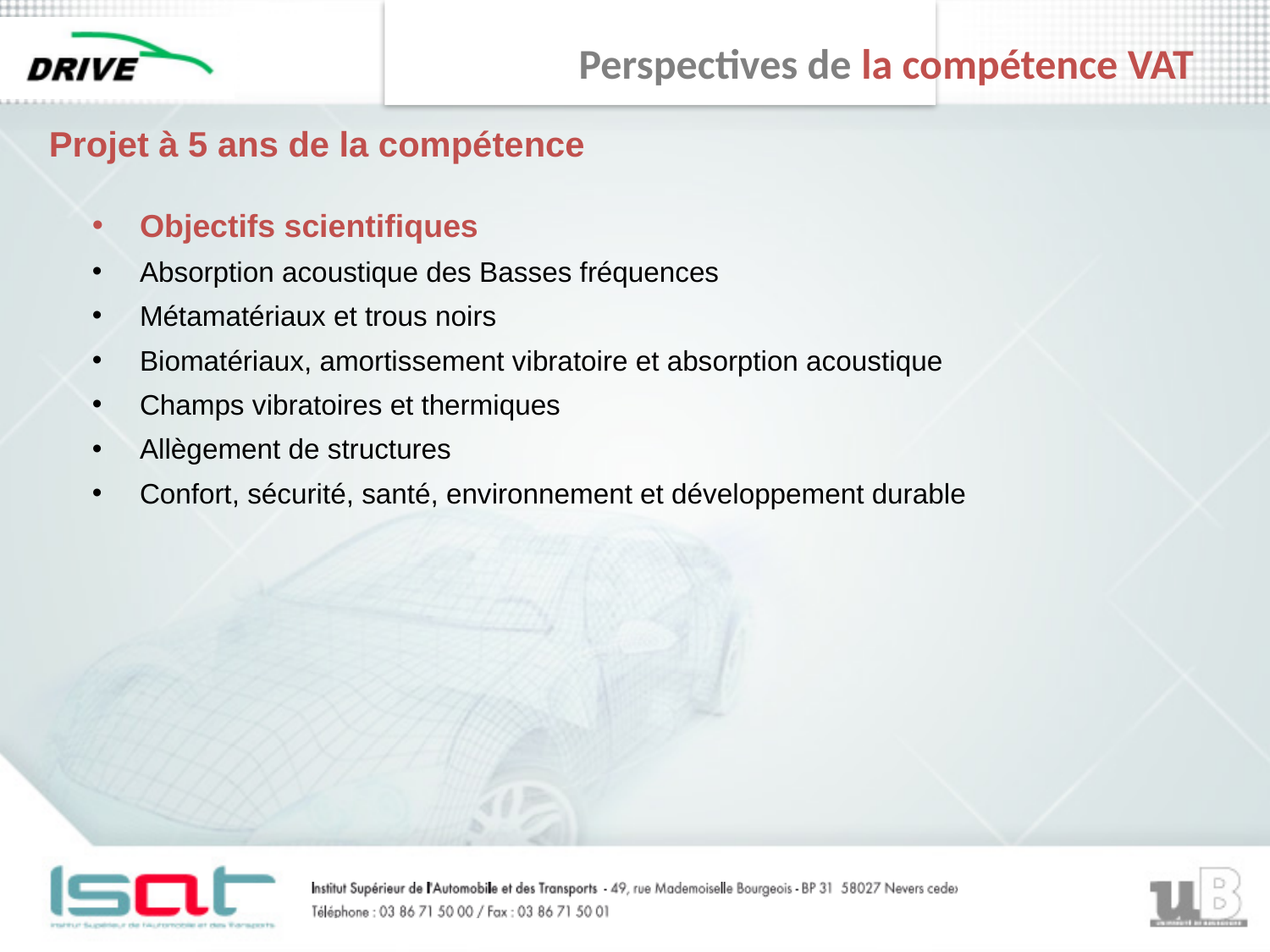

# Perspectives de la compétence VAT
Projet à 5 ans de la compétence
Objectifs scientifiques
Absorption acoustique des Basses fréquences
Métamatériaux et trous noirs
Biomatériaux, amortissement vibratoire et absorption acoustique
Champs vibratoires et thermiques
Allègement de structures
Confort, sécurité, santé, environnement et développement durable